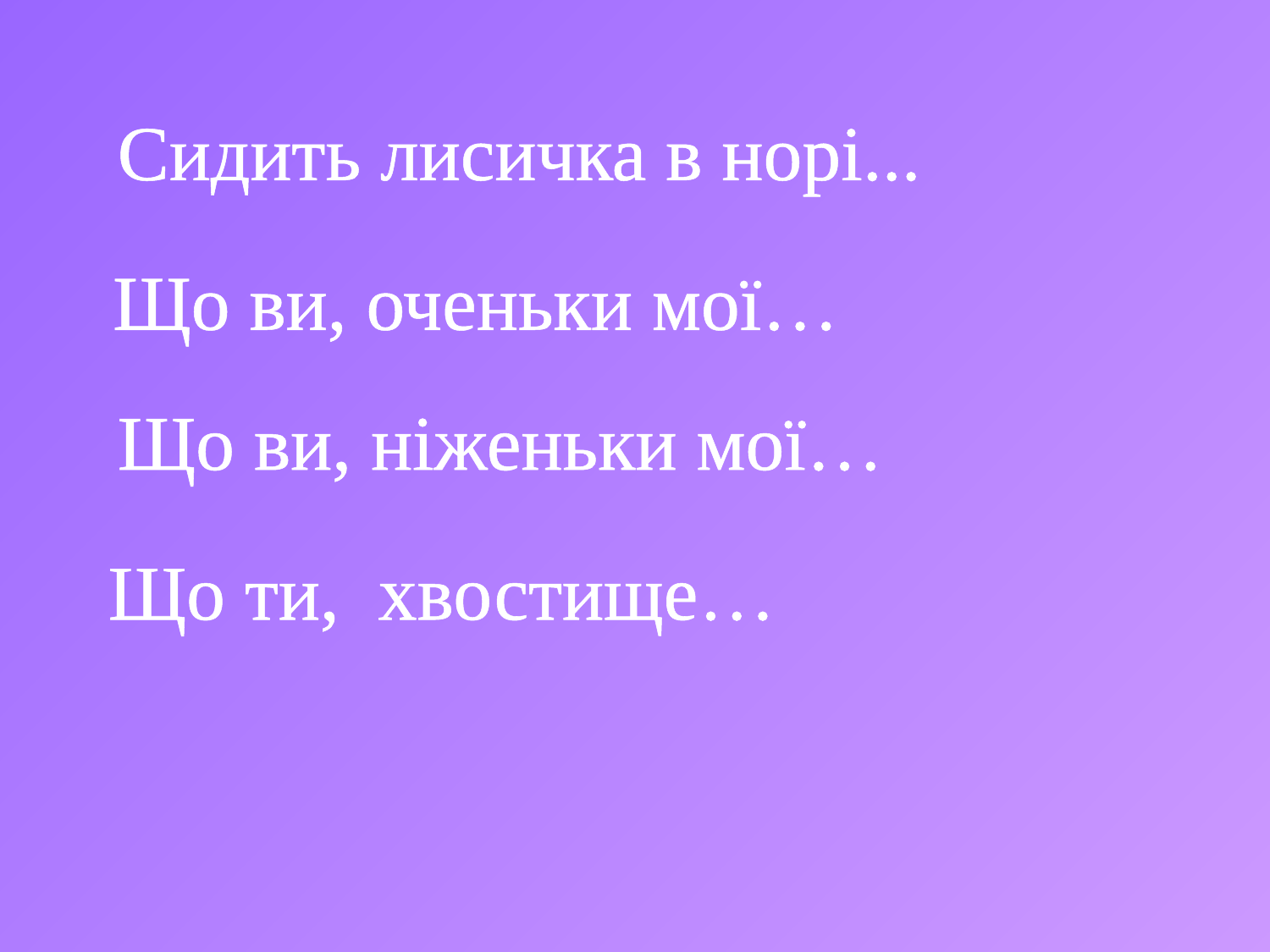

Сидить лисичка в норі...
 Що ви, оченьки мої…
Що ви, ніженьки мої…
 Що ти,  хвостище…